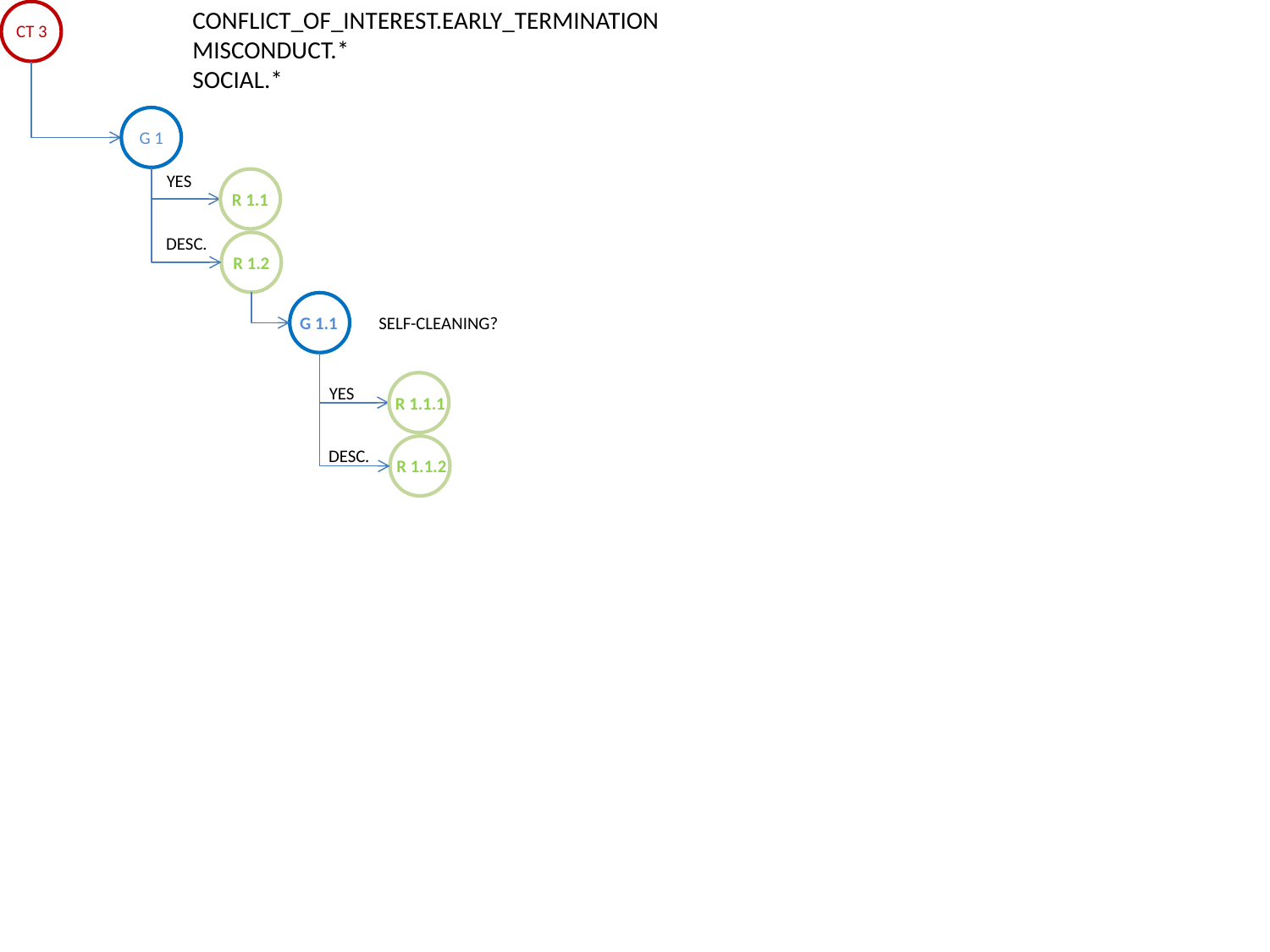

CONFLICT_OF_INTEREST.EARLY_TERMINATION
MISCONDUCT.*
SOCIAL.*

CT 3

G 1
YES

R 1.1
DESC.

R 1.2

G 1.1
SELF-CLEANING?

YES
R 1.1.1

DESC.
R 1.1.2